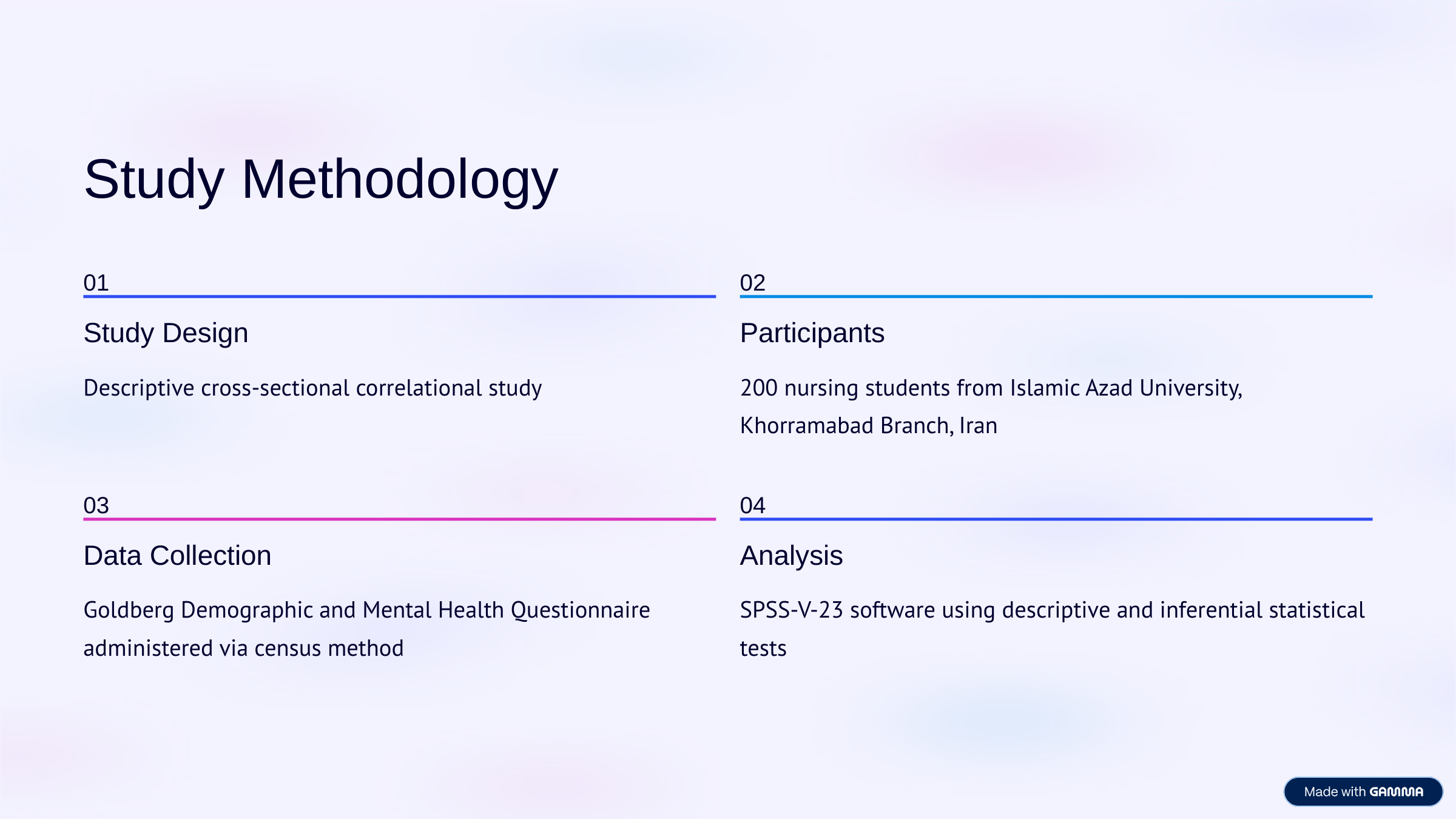

Study Methodology
01
02

Study Design
Participants
Descriptive cross-sectional correlational study
200 nursing students from Islamic Azad University, Khorramabad Branch, Iran
03
04

Data Collection
Analysis
Goldberg Demographic and Mental Health Questionnaire administered via census method
SPSS-V-23 software using descriptive and inferential statistical tests